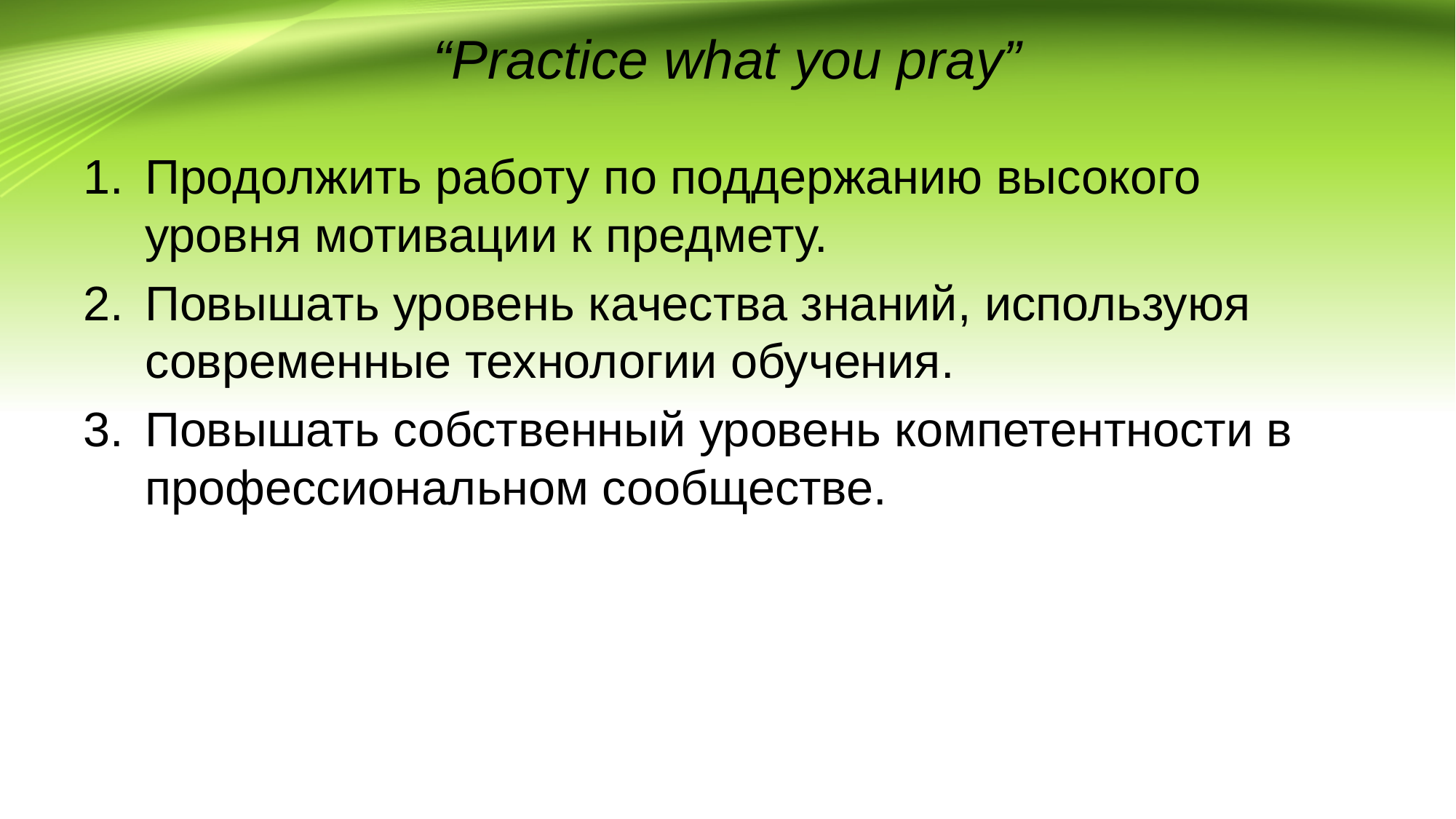

# “Practice what you pray”
Продолжить работу по поддержанию высокого уровня мотивации к предмету.
Повышать уровень качества знаний, используюя современные технологии обучения.
Повышать собственный уровень компетентности в профессиональном сообществе.